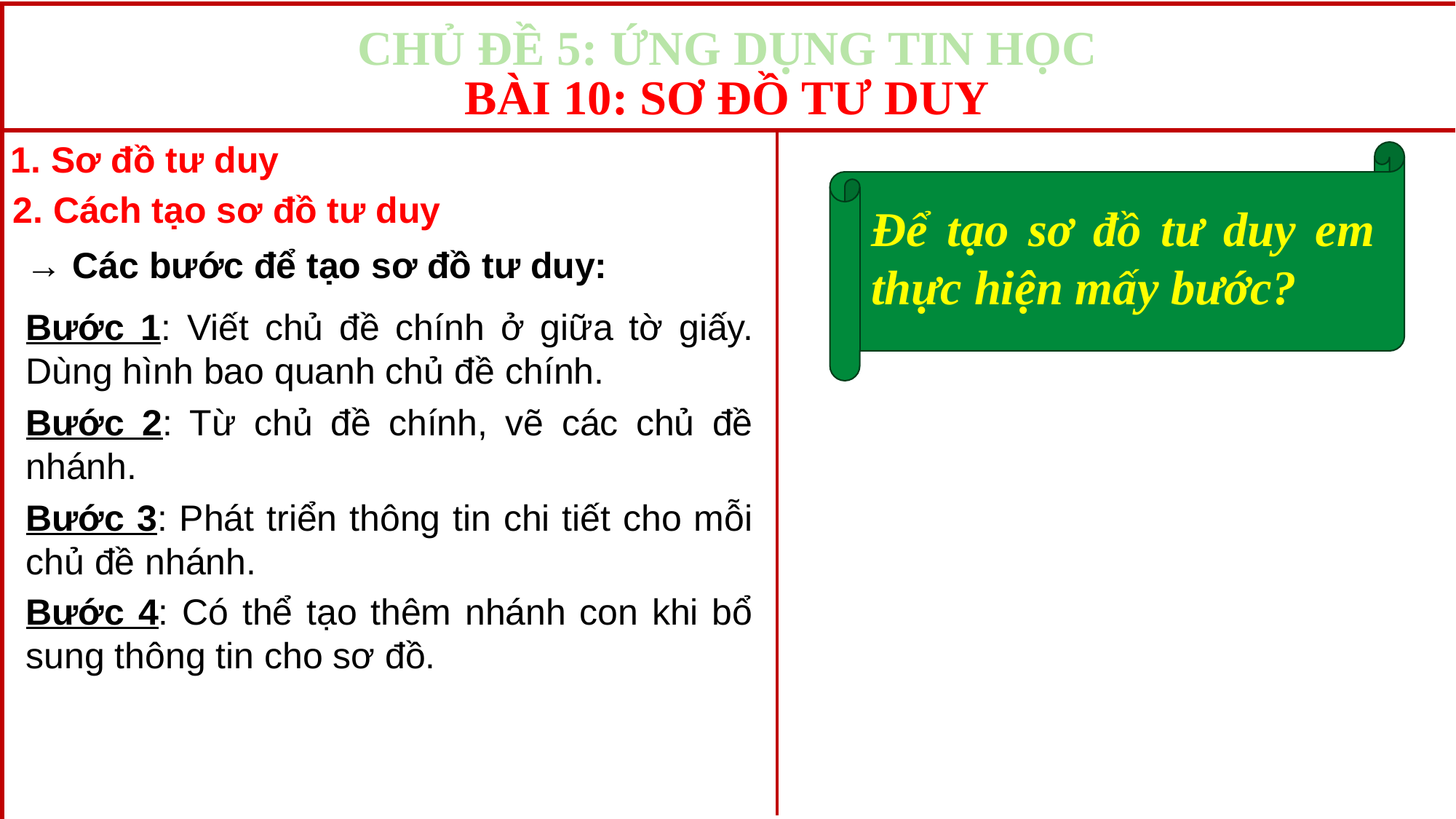

CHỦ ĐỀ 5: ỨNG DỤNG TIN HỌC
giao
BÀI 10: SƠ ĐỒ TƯ DUY
# 1. Sơ đồ tư duy

Để tạo sơ đồ tư duy em thực hiện mấy bước?
2. Cách tạo sơ đồ tư duy
→ Các bước để tạo sơ đồ tư duy:
Bước 1: Viết chủ đề chính ở giữa tờ giấy. Dùng hình bao quanh chủ đề chính.
Bước 2: Từ chủ đề chính, vẽ các chủ đề nhánh.
Bước 3: Phát triển thông tin chi tiết cho mỗi chủ đề nhánh.
Bước 4: Có thể tạo thêm nhánh con khi bổ sung thông tin cho sơ đồ.